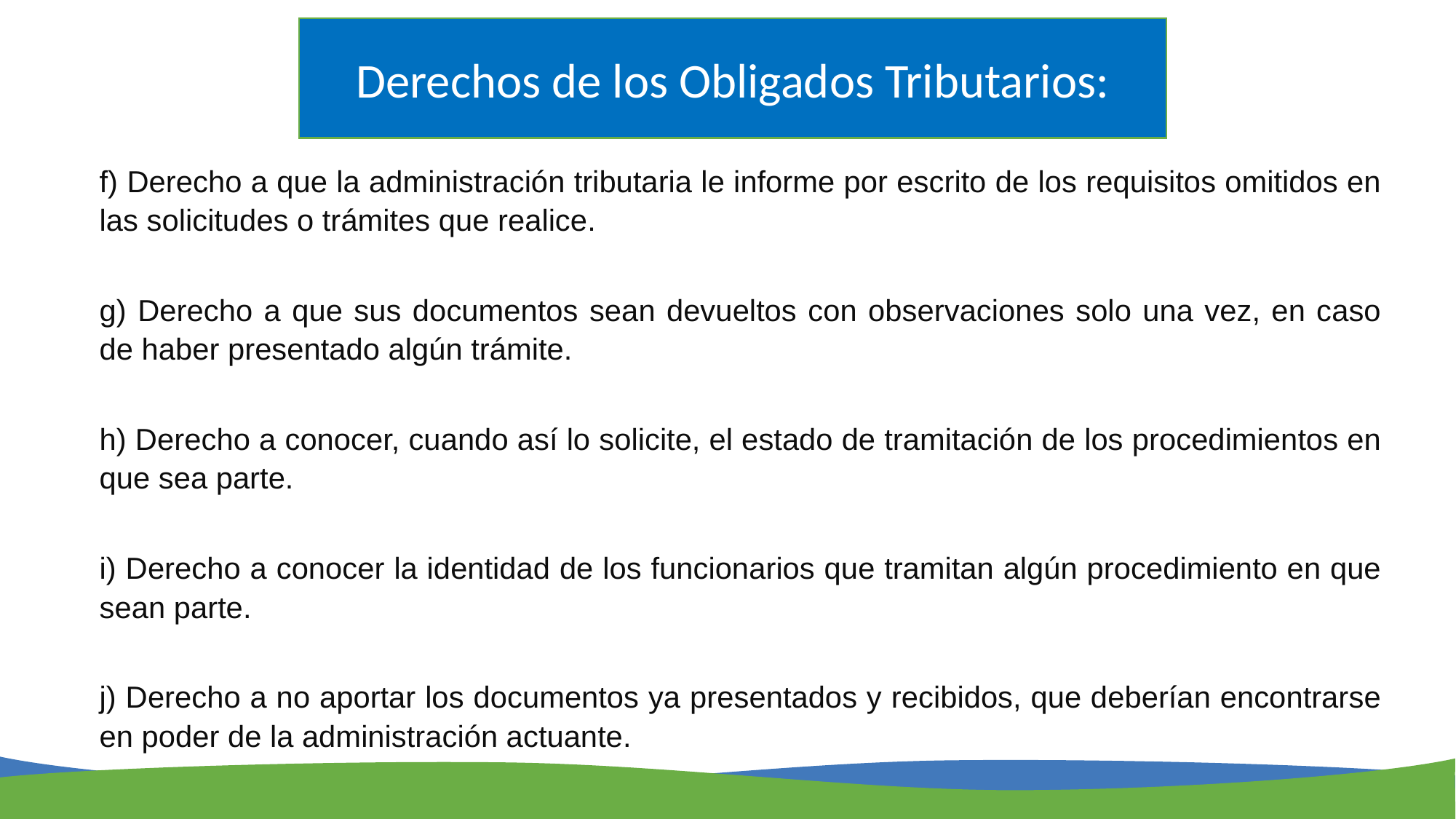

Derechos de los Obligados Tributarios:
f) Derecho a que la administración tributaria le informe por escrito de los requisitos omitidos en las solicitudes o trámites que realice.
g) Derecho a que sus documentos sean devueltos con observaciones solo una vez, en caso de haber presentado algún trámite.
h) Derecho a conocer, cuando así lo solicite, el estado de tramitación de los procedimientos en que sea parte.
i) Derecho a conocer la identidad de los funcionarios que tramitan algún procedimiento en que sean parte.
j) Derecho a no aportar los documentos ya presentados y recibidos, que deberían encontrarse en poder de la administración actuante.